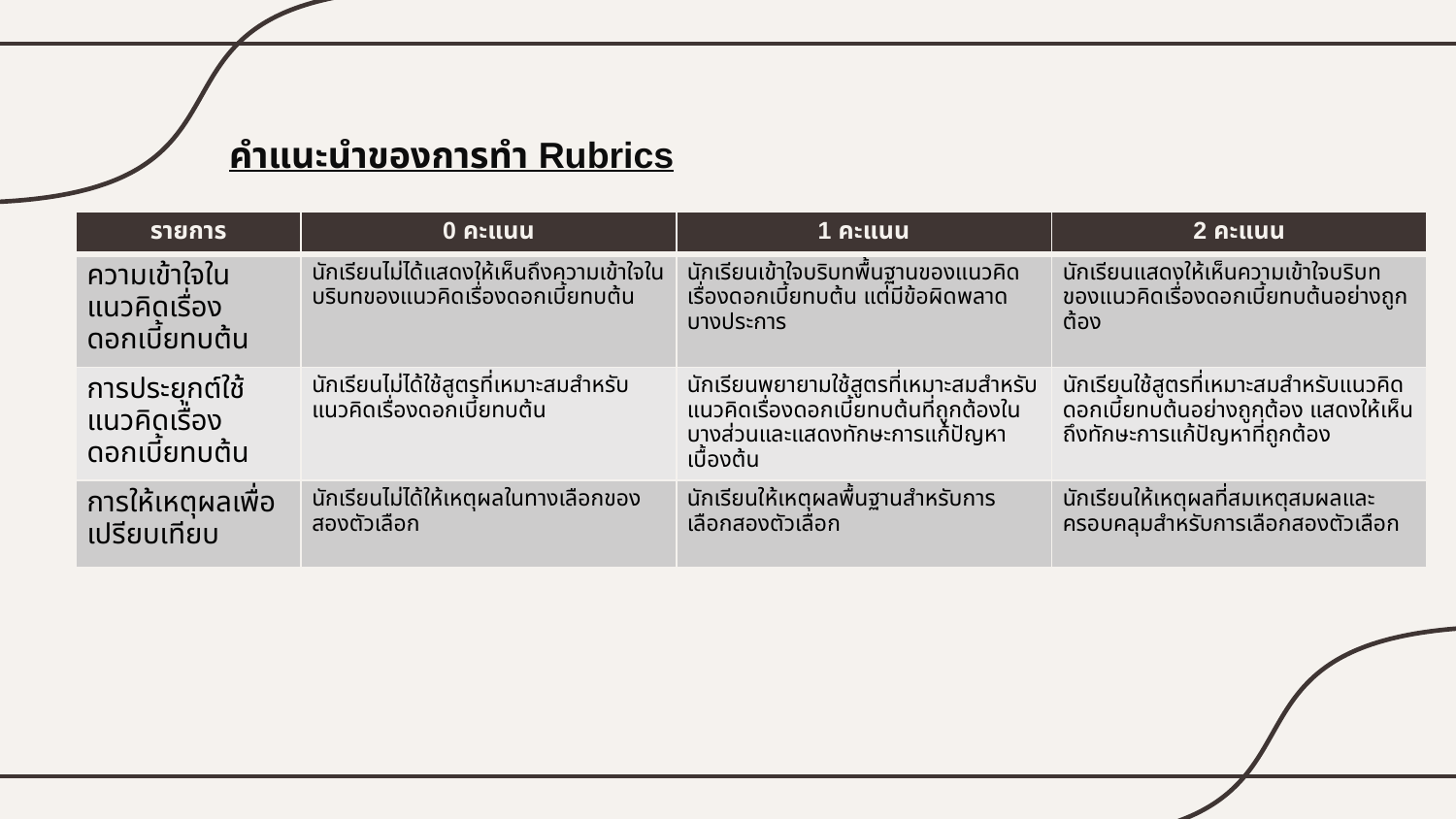

คำแนะนำของการทำ Rubrics
| รายการ | 0 คะแนน | 1 คะแนน | 2 คะแนน |
| --- | --- | --- | --- |
| ความเข้าใจในแนวคิดเรื่องดอกเบี้ยทบต้น | นักเรียนไม่ได้แสดงให้เห็นถึงความเข้าใจในบริบทของแนวคิดเรื่องดอกเบี้ยทบต้น | นักเรียนเข้าใจบริบทพื้นฐานของแนวคิดเรื่องดอกเบี้ยทบต้น แต่มีข้อผิดพลาดบางประการ | นักเรียนแสดงให้เห็นความเข้าใจบริบทของแนวคิดเรื่องดอกเบี้ยทบต้นอย่างถูกต้อง |
| การประยุกต์ใช้แนวคิดเรื่องดอกเบี้ยทบต้น | นักเรียนไม่ได้ใช้สูตรที่เหมาะสมสำหรับแนวคิดเรื่องดอกเบี้ยทบต้น | นักเรียนพยายามใช้สูตรที่เหมาะสมสำหรับแนวคิดเรื่องดอกเบี้ยทบต้นที่ถูกต้องในบางส่วนและแสดงทักษะการแก้ปัญหาเบื้องต้น | นักเรียนใช้สูตรที่เหมาะสมสำหรับแนวคิดดอกเบี้ยทบต้นอย่างถูกต้อง แสดงให้เห็นถึงทักษะการแก้ปัญหาที่ถูกต้อง |
| การให้เหตุผลเพื่อเปรียบเทียบ | นักเรียนไม่ได้ให้เหตุผลในทางเลือกของสองตัวเลือก | นักเรียนให้เหตุผลพื้นฐานสำหรับการเลือกสองตัวเลือก | นักเรียนให้เหตุผลที่สมเหตุสมผลและครอบคลุมสำหรับการเลือกสองตัวเลือก |